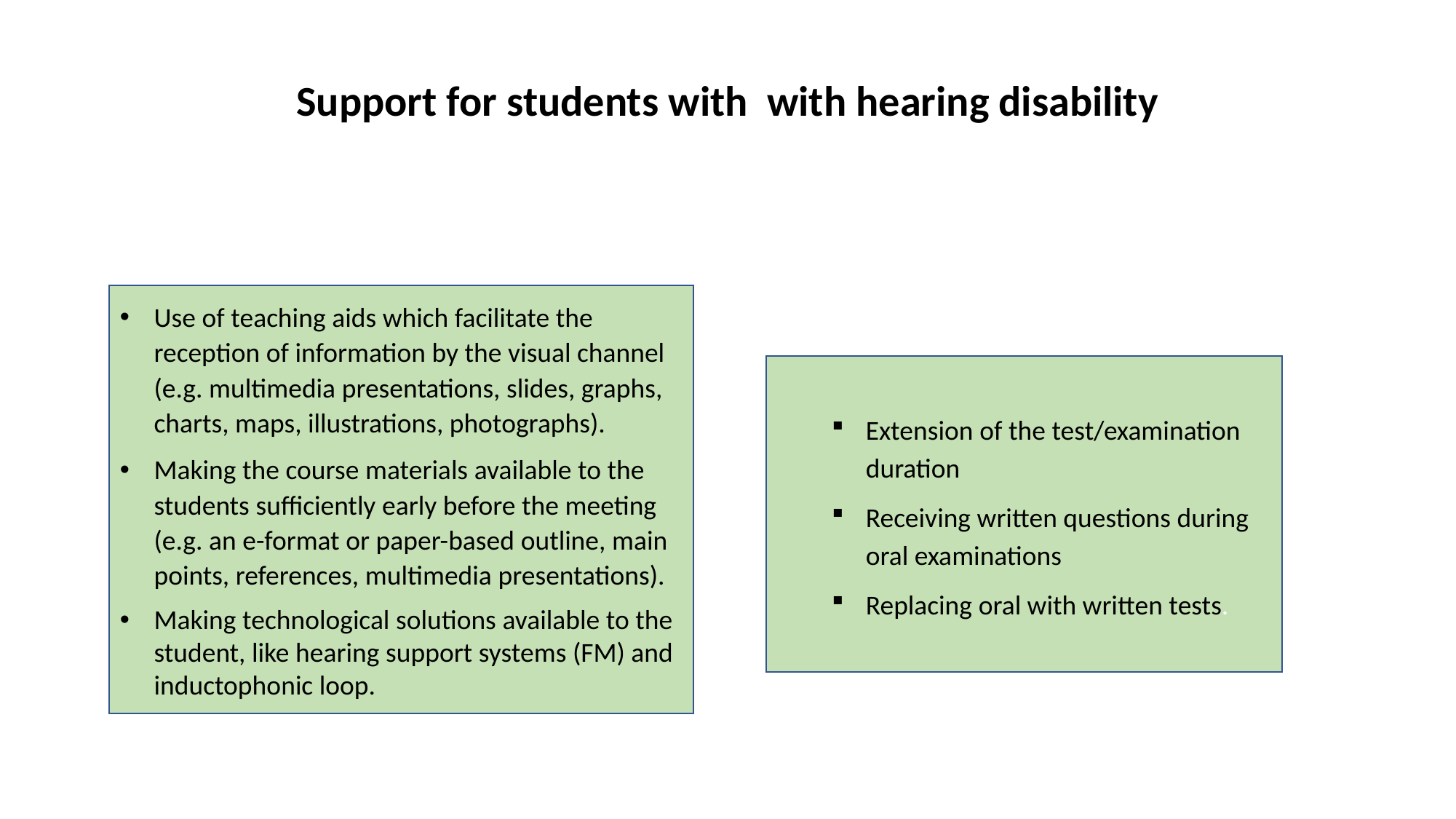

# Support for students with  with hearing disability

Use of teaching aids which facilitate the reception of information by the visual channel (e.g. multimedia presentations, slides, graphs, charts, maps, illustrations, photographs).
Making the course materials available to the students sufficiently early before the meeting (e.g. an e-format or paper-based outline, main points, references, multimedia presentations).
Making technological solutions available to the student, like hearing support systems (FM) and inductophonic loop.
Extension of the test/examination duration
Receiving written questions during oral examinations
Replacing oral with written tests.